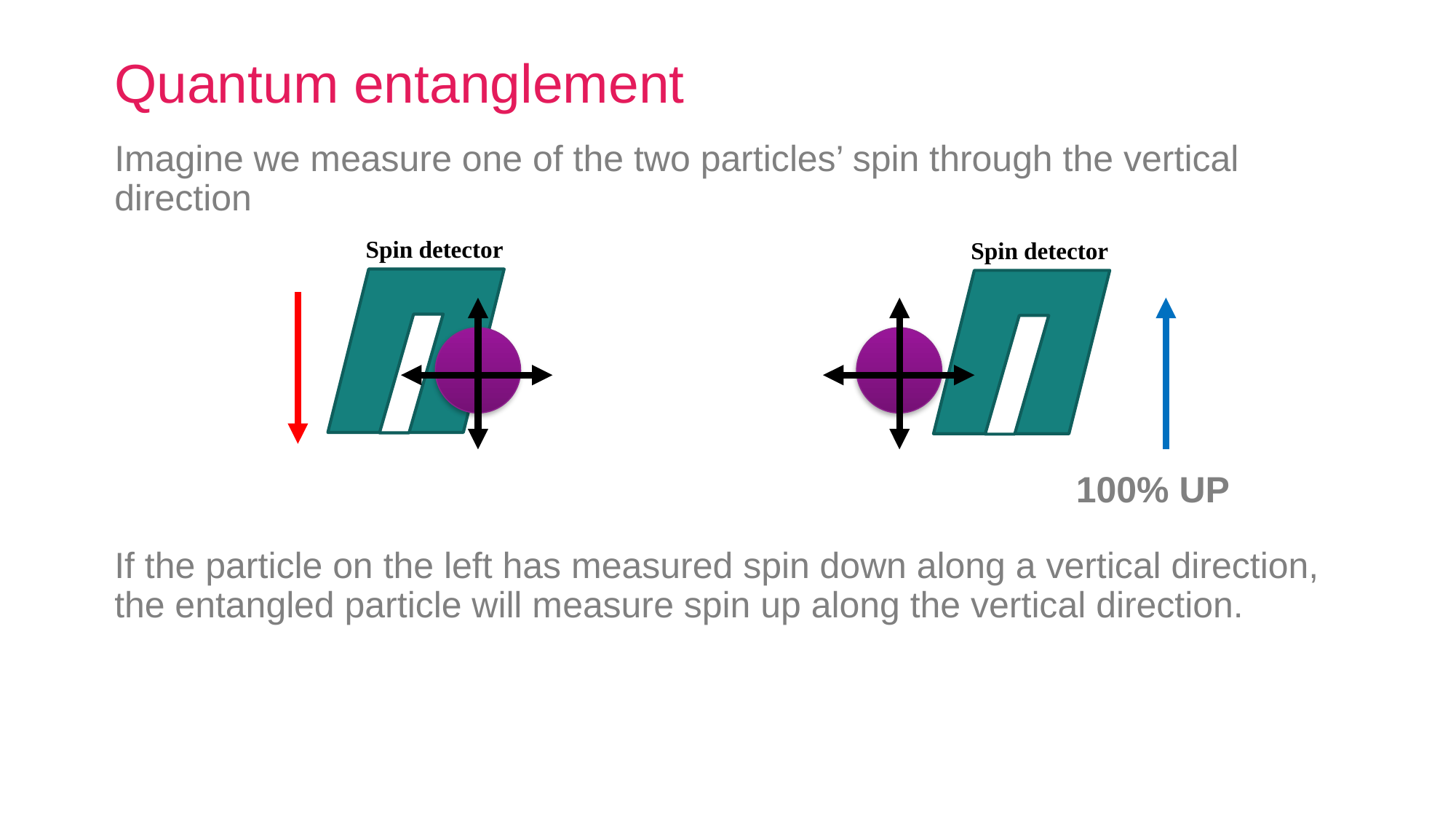

# Quantum entanglement
Imagine we measure one of the two particles’ spin through the vertical direction
Spin detector
Spin detector

100% UP
If the particle on the left has measured spin down along a vertical direction, the entangled particle will measure spin up along the vertical direction.